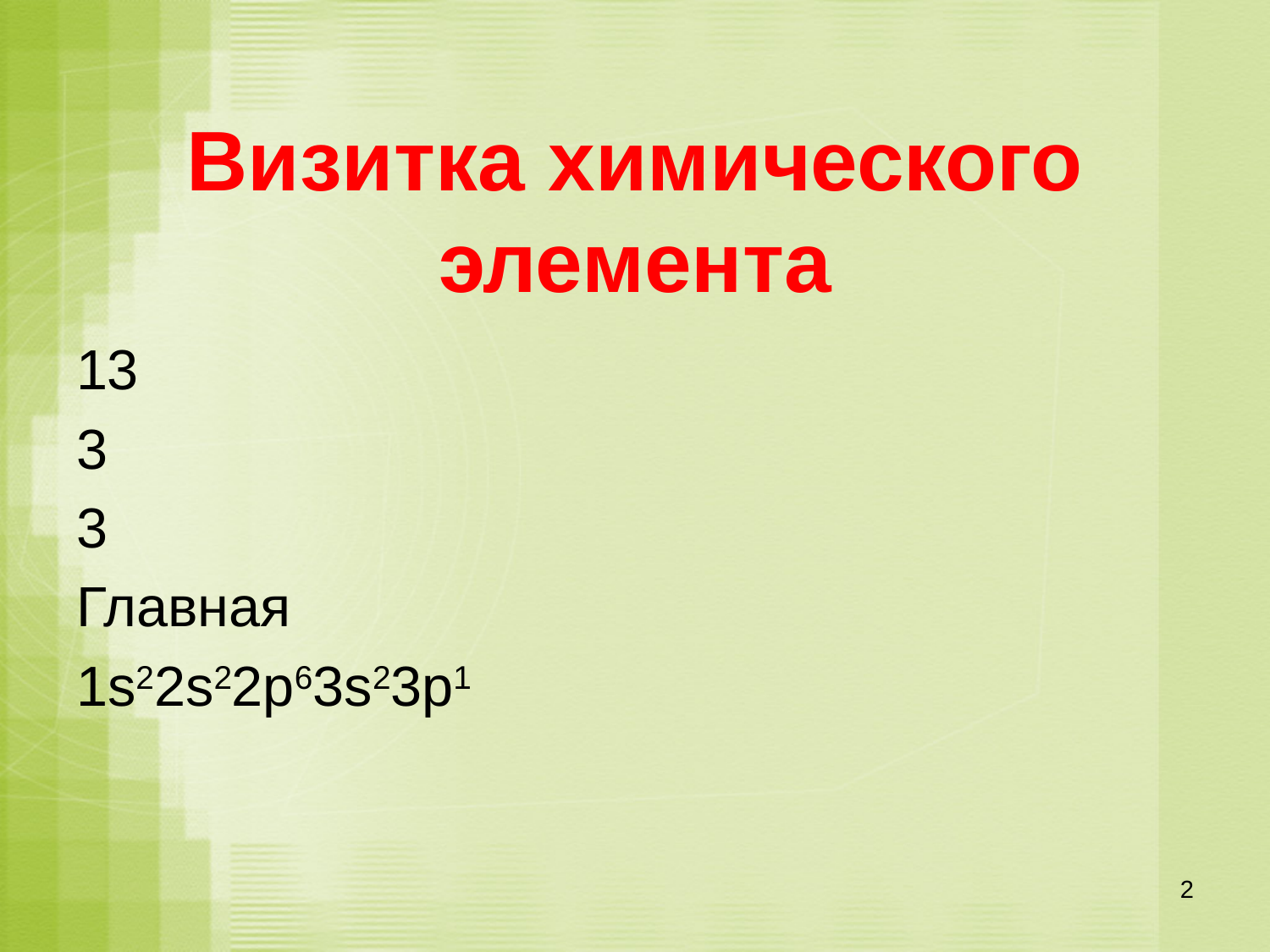

# Визитка химического элемента
13
3
3
Главная
1s22s22p63s23p1

2